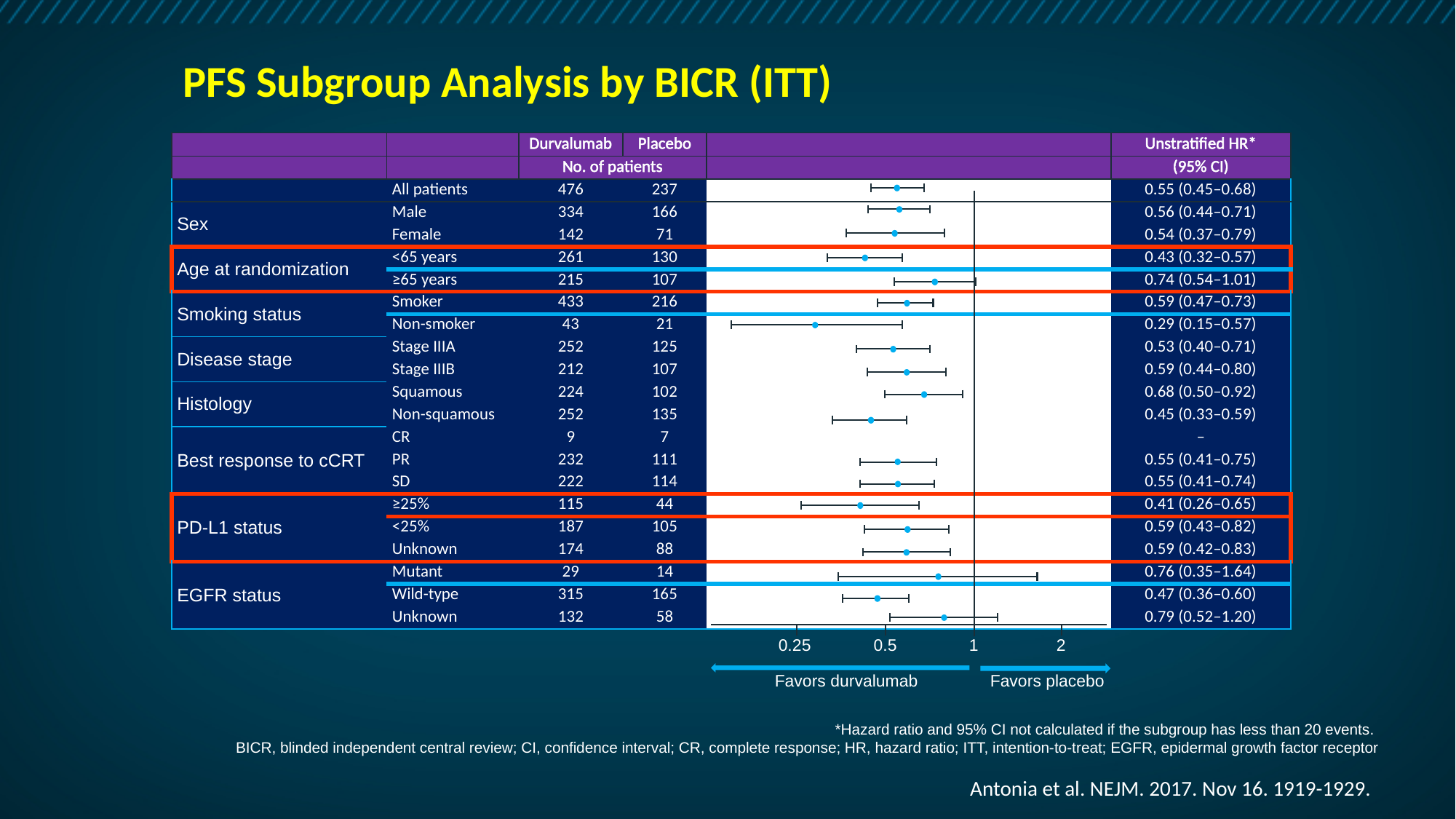

# PFS Subgroup Analysis by BICR (ITT)
|  |  | Durvalumab | Placebo |  | Unstratified HR\* |
| --- | --- | --- | --- | --- | --- |
|  |  | No. of patients |  |  | (95% CI) |
|  | All patients | 476 | 237 |  | 0.55 (0.45–0.68) |
| Sex | Male | 334 | 166 |  | 0.56 (0.44–0.71) |
|  | Female | 142 | 71 |  | 0.54 (0.37–0.79) |
| Age at randomization | <65 years | 261 | 130 |  | 0.43 (0.32–0.57) |
|  | ≥65 years | 215 | 107 |  | 0.74 (0.54–1.01) |
| Smoking status | Smoker | 433 | 216 |  | 0.59 (0.47–0.73) |
|  | Non-smoker | 43 | 21 |  | 0.29 (0.15–0.57) |
| Disease stage | Stage IIIA | 252 | 125 |  | 0.53 (0.40–0.71) |
|  | Stage IIIB | 212 | 107 |  | 0.59 (0.44–0.80) |
| Histology | Squamous | 224 | 102 |  | 0.68 (0.50–0.92) |
|  | Non-squamous | 252 | 135 |  | 0.45 (0.33–0.59) |
| Best response to cCRT | CR | 9 | 7 |  | – |
|  | PR | 232 | 111 |  | 0.55 (0.41–0.75) |
|  | SD | 222 | 114 |  | 0.55 (0.41–0.74) |
| PD-L1 status | ≥25% | 115 | 44 |  | 0.41 (0.26–0.65) |
|  | <25% | 187 | 105 |  | 0.59 (0.43–0.82) |
|  | Unknown | 174 | 88 |  | 0.59 (0.42–0.83) |
| EGFR status | Mutant | 29 | 14 |  | 0.76 (0.35–1.64) |
|  | Wild-type | 315 | 165 |  | 0.47 (0.36–0.60) |
|  | Unknown | 132 | 58 |  | 0.79 (0.52–1.20) |

0.25
0.5
1
2
Favors durvalumab
Favors placebo
*Hazard ratio and 95% CI not calculated if the subgroup has less than 20 events.
BICR, blinded independent central review; CI, confidence interval; CR, complete response; HR, hazard ratio; ITT, intention-to-treat; EGFR, epidermal growth factor receptor
Antonia et al. NEJM. 2017. Nov 16. 1919-1929.